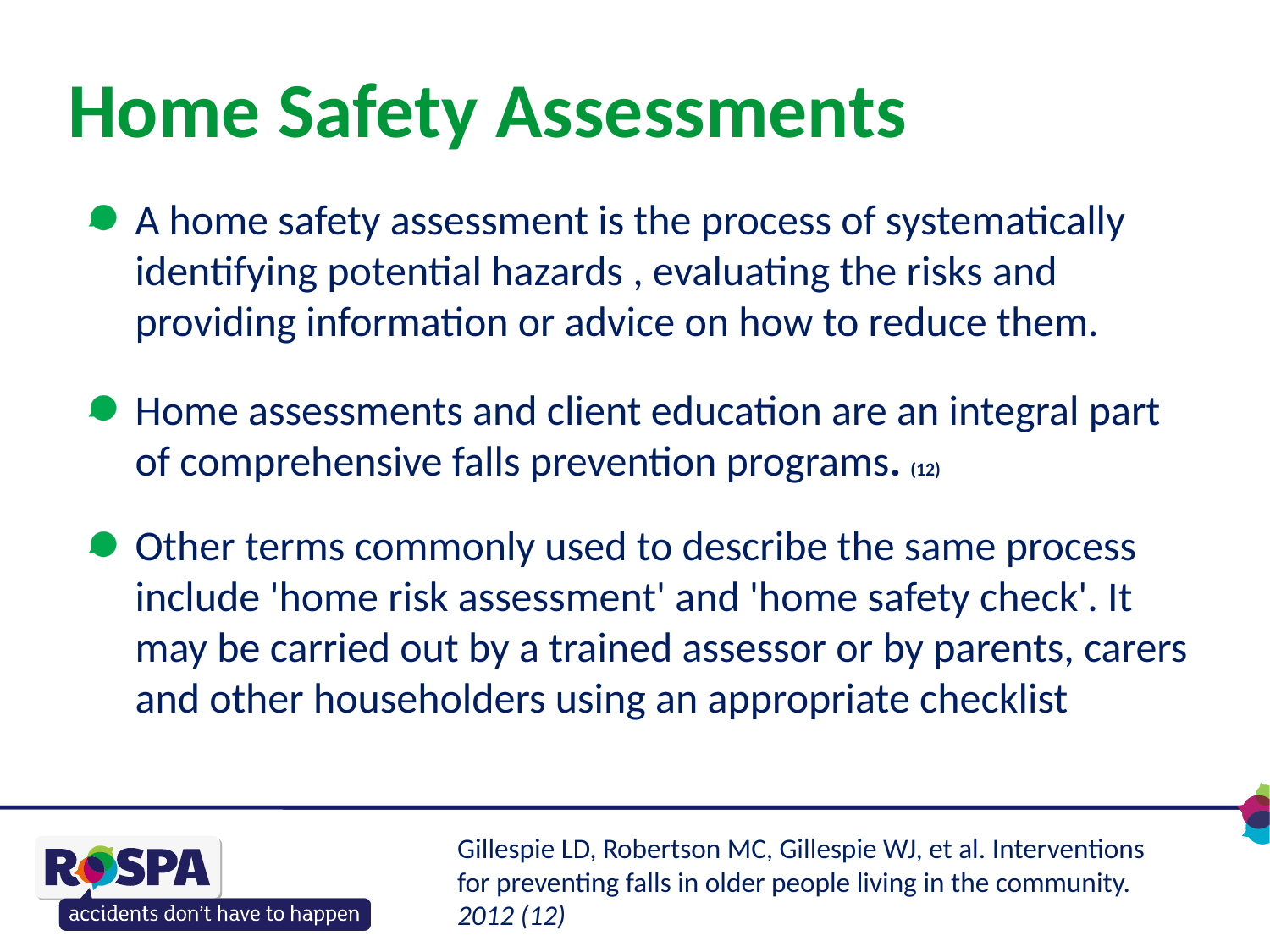

# Home Safety Assessments

A home safety assessment is the process of systematically identifying potential hazards , evaluating the risks and providing information or advice on how to reduce them.

Home assessments and client education are an integral part of comprehensive falls prevention programs. (12)

Other terms commonly used to describe the same process include 'home risk assessment' and 'home safety check'. It may be carried out by a trained assessor or by parents, carers and other householders using an appropriate checklist

Gillespie LD, Robertson MC, Gillespie WJ, et al. Interventions for preventing falls in older people living in the community. 2012 (12)